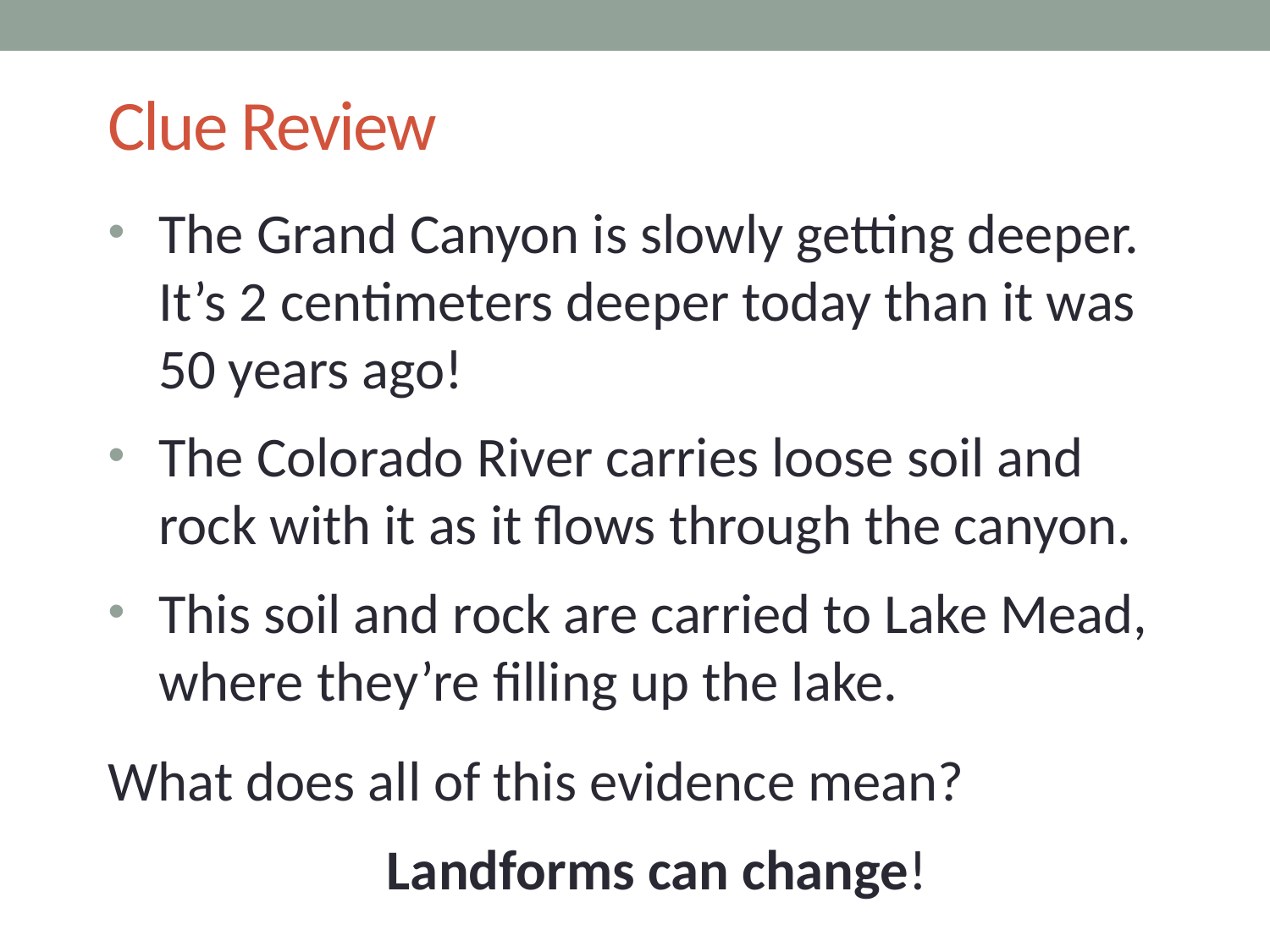

# Clue Review
The Grand Canyon is slowly getting deeper. It’s 2 centimeters deeper today than it was 50 years ago!
The Colorado River carries loose soil and rock with it as it flows through the canyon.
This soil and rock are carried to Lake Mead, where they’re filling up the lake.
What does all of this evidence mean?
 Landforms can change!